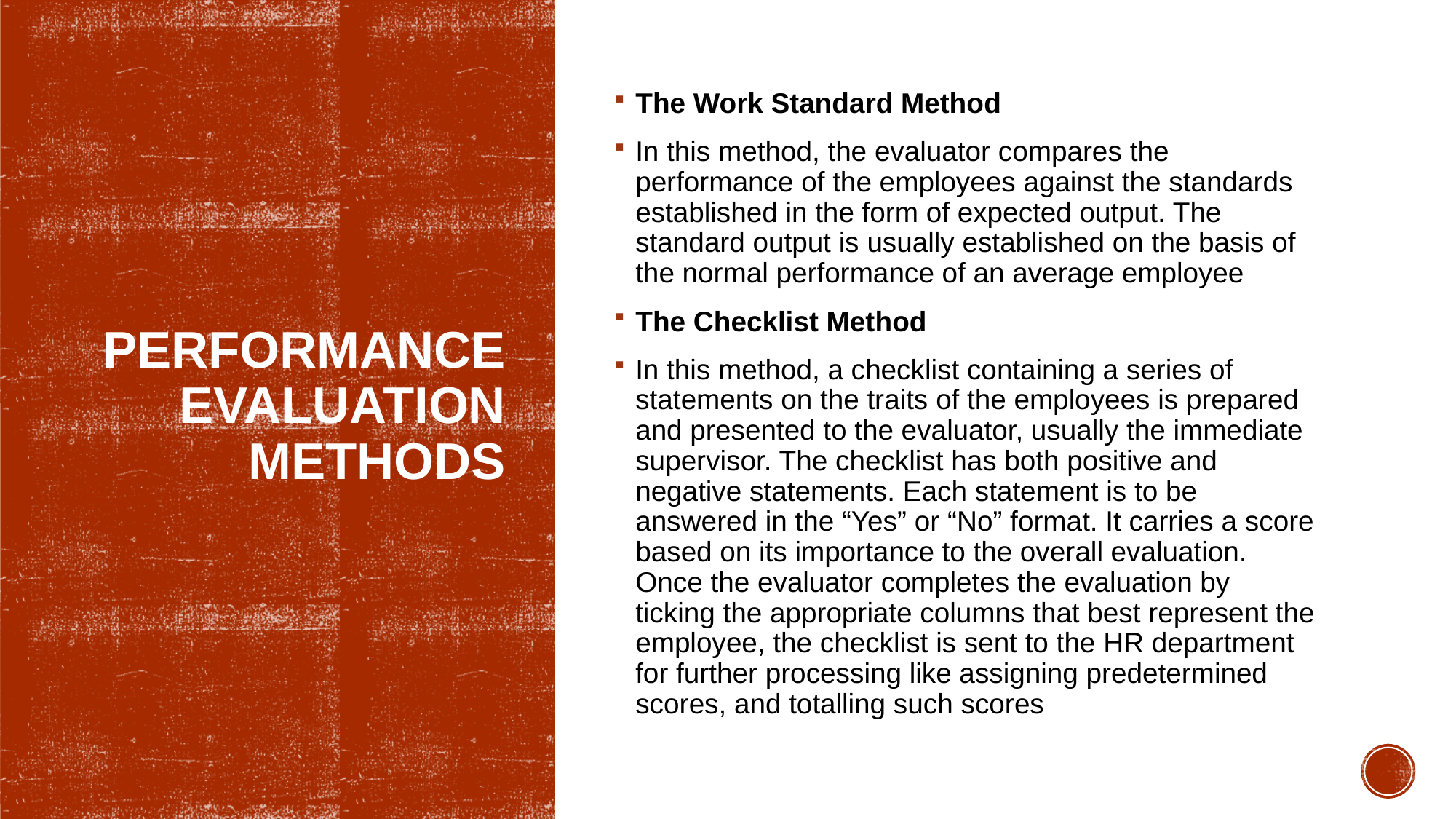

The Work Standard Method
In this method, the evaluator compares the performance of the employees against the standards established in the form of expected output. The standard output is usually established on the basis of the normal performance of an average employee
The Checklist Method
In this method, a checklist containing a series of statements on the traits of the employees is prepared and presented to the evaluator, usually the immediate supervisor. The checklist has both positive and negative statements. Each statement is to be answered in the “Yes” or “No” format. It carries a score based on its importance to the overall evaluation. Once the evaluator completes the evaluation by ticking the appropriate columns that best represent the employee, the checklist is sent to the HR department for further processing like assigning predetermined scores, and totalling such scores
# Performance Evaluation Methods